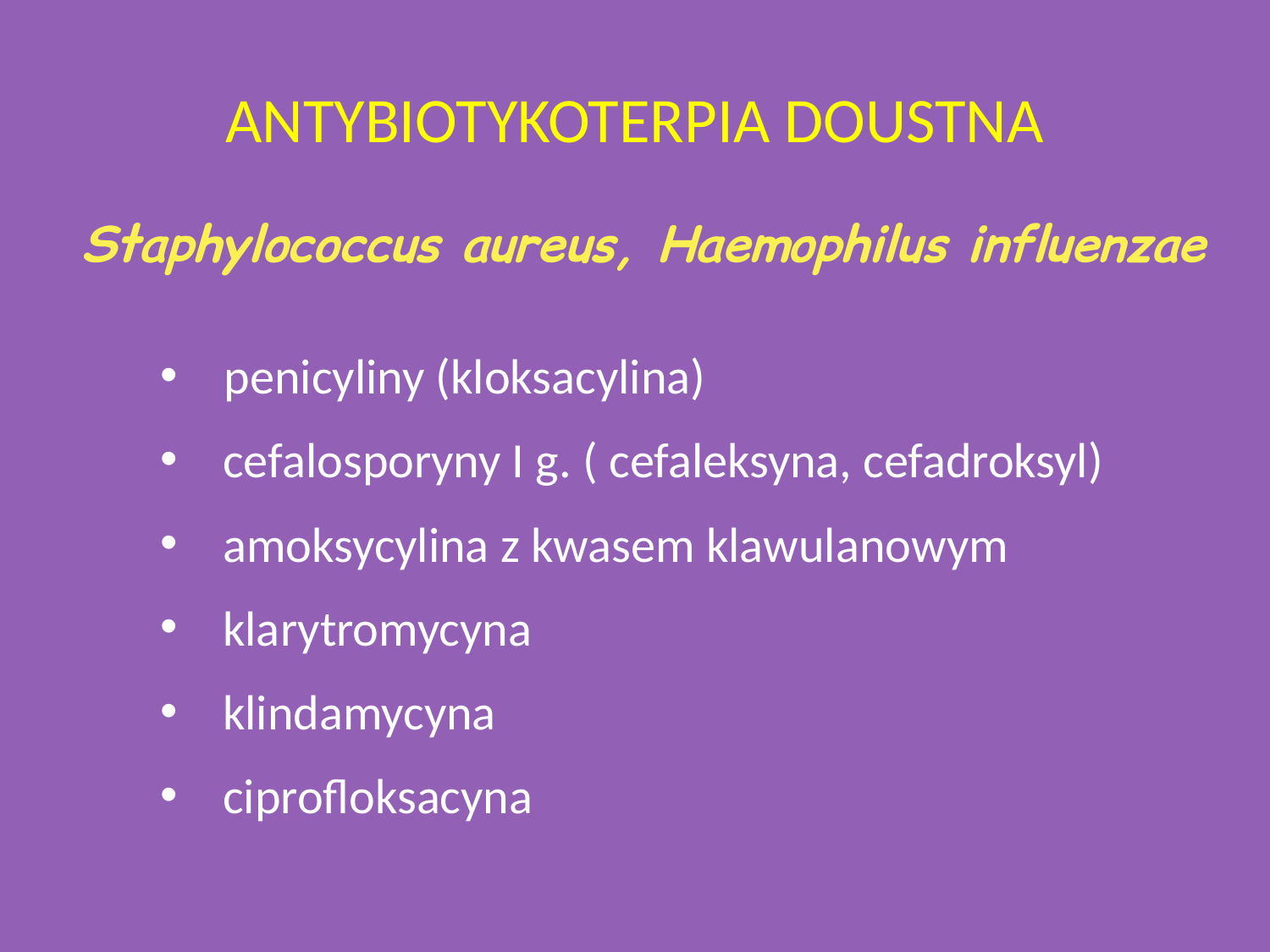

# ANTYBIOTYKOTERPIA DOUSTNA
Staphylococcus aureus, Haemophilus influenzae

penicyliny (kloksacylina)
    cefalosporyny I g. ( cefaleksyna, cefadroksyl)
    amoksycylina z kwasem klawulanowym
    klarytromycyna
    klindamycyna
    ciprofloksacyna